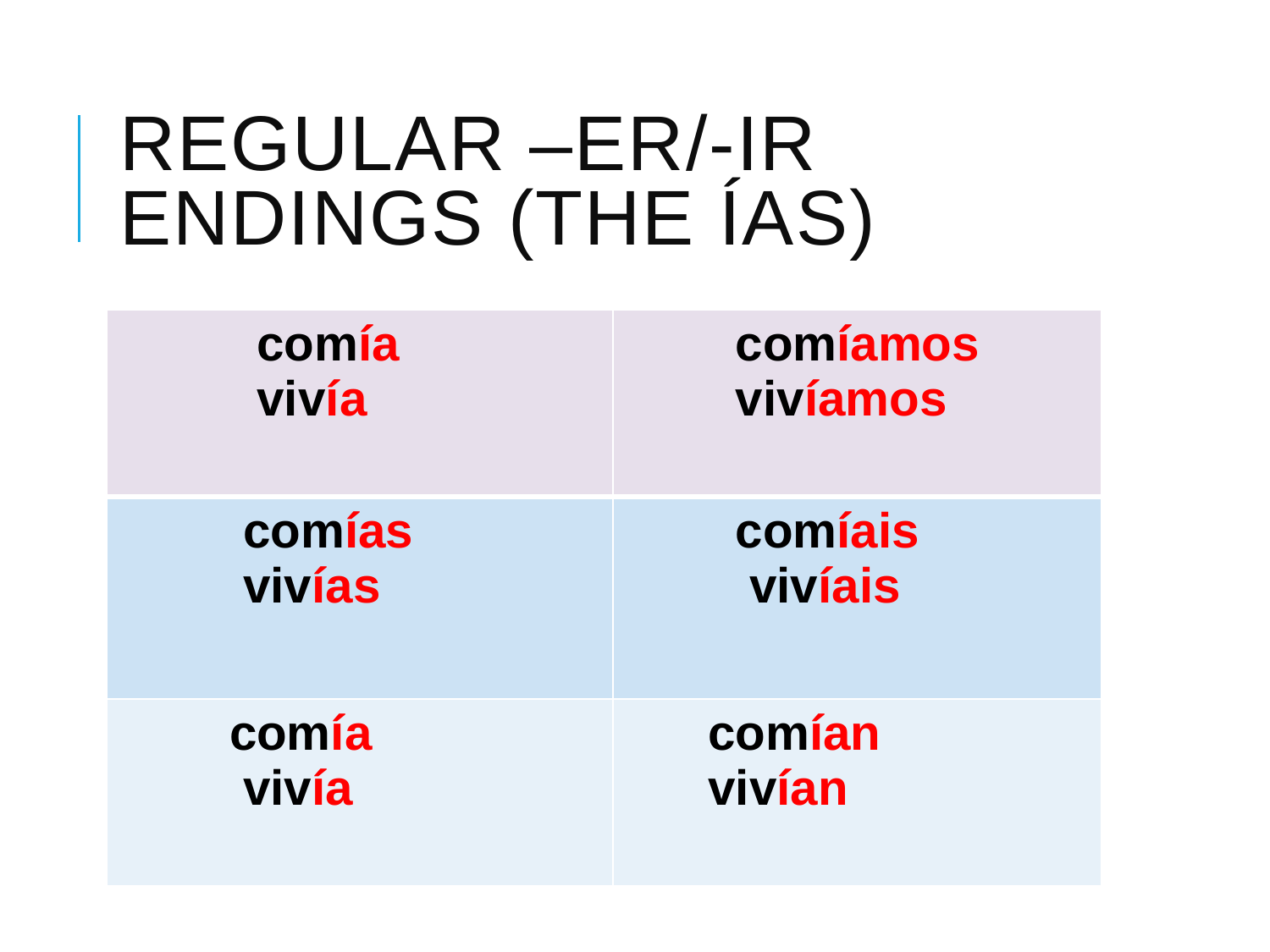

# Regular –er/-ir endings (the ías)
| comía vivía | comíamos vivíamos |
| --- | --- |
| comías vivías | comíais vivíais |
| comía vivía | comían vivían |
¡Buena noticia! –er/-ir verbs share preterit endings!